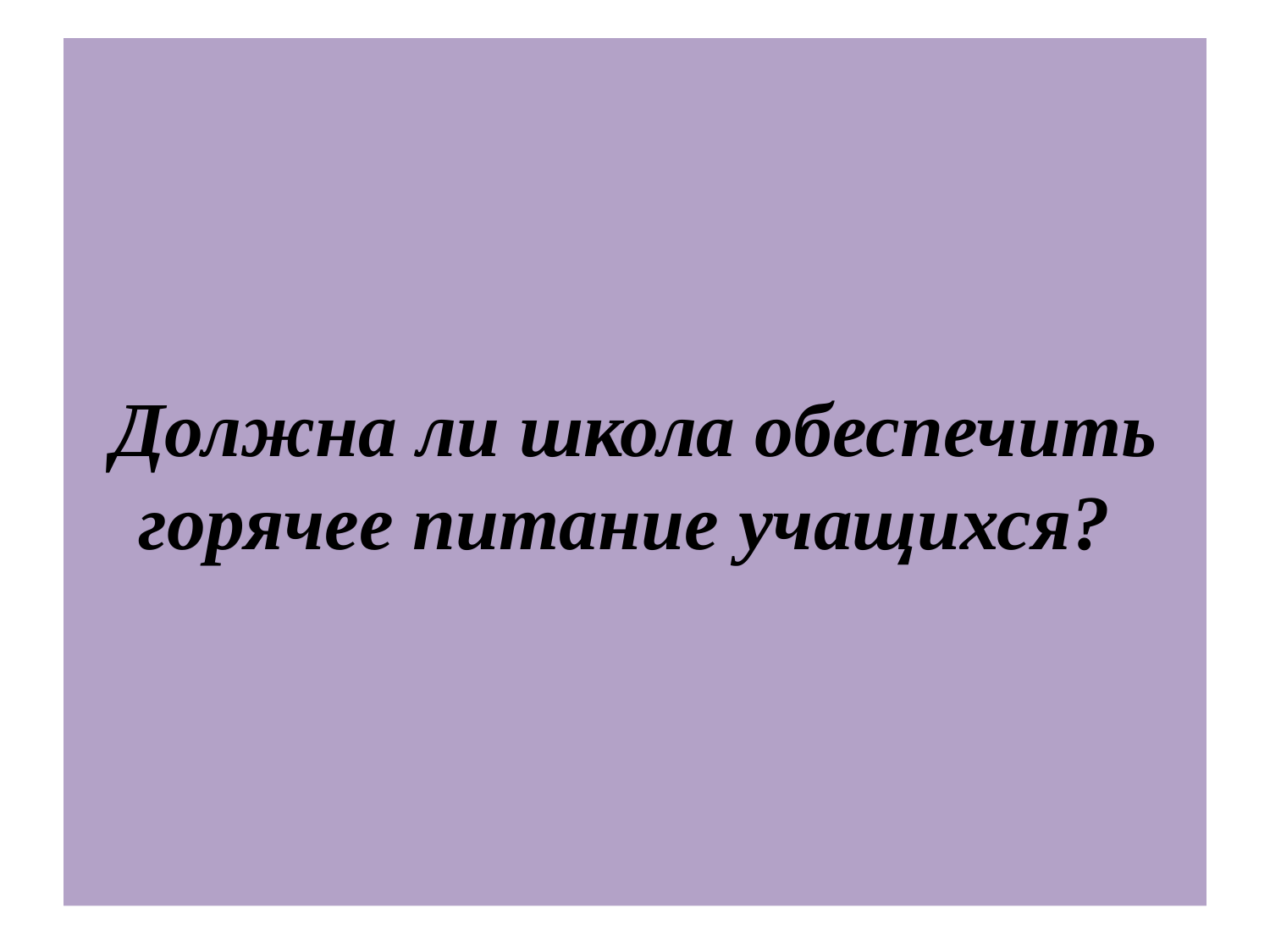

# Должна ли школа обеспечить горячее питание учащихся?